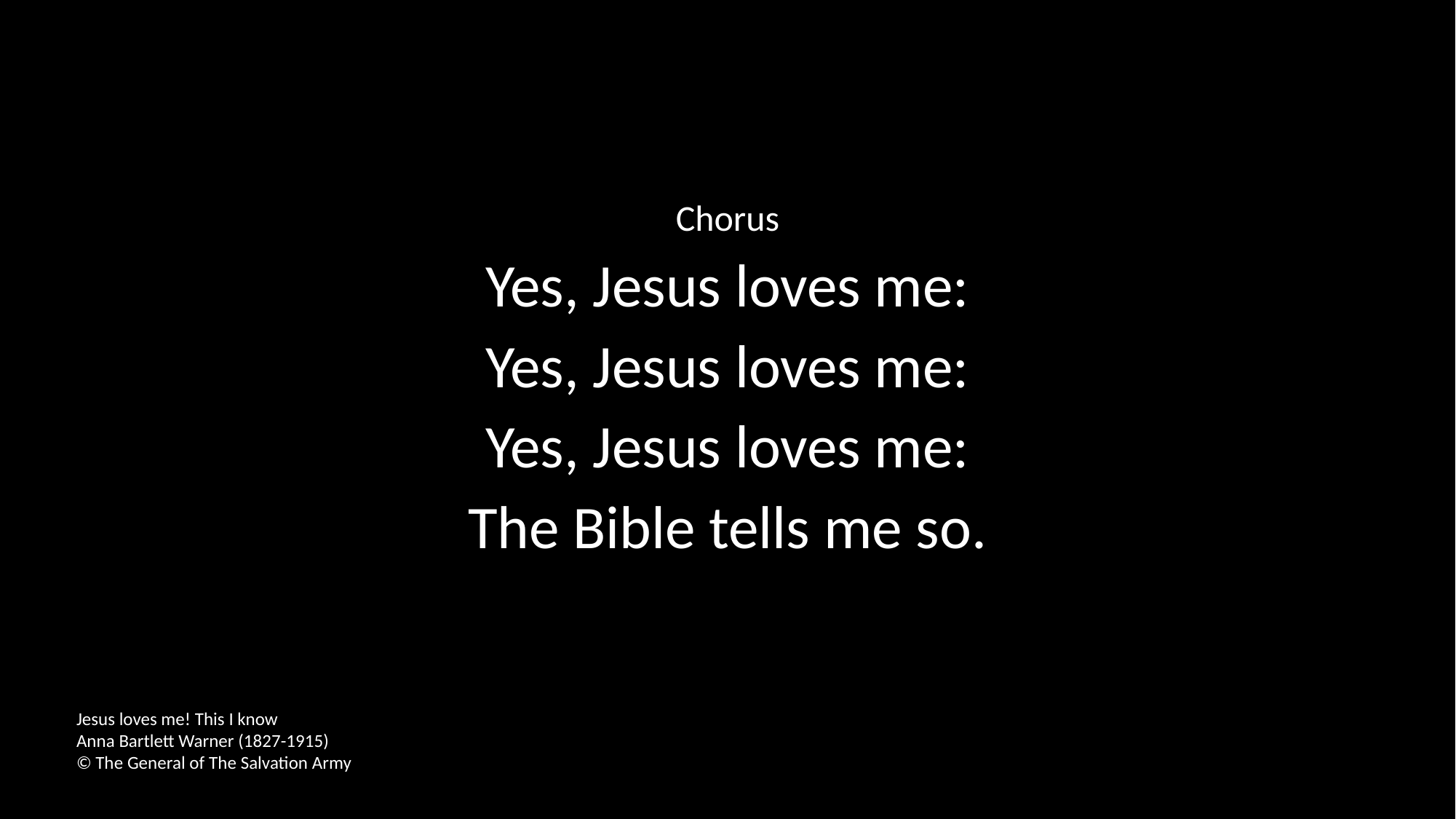

Chorus
Yes, Jesus loves me:
Yes, Jesus loves me:
Yes, Jesus loves me:
The Bible tells me so.
Jesus loves me! This I know
Anna Bartlett Warner (1827-1915)
© The General of The Salvation Army